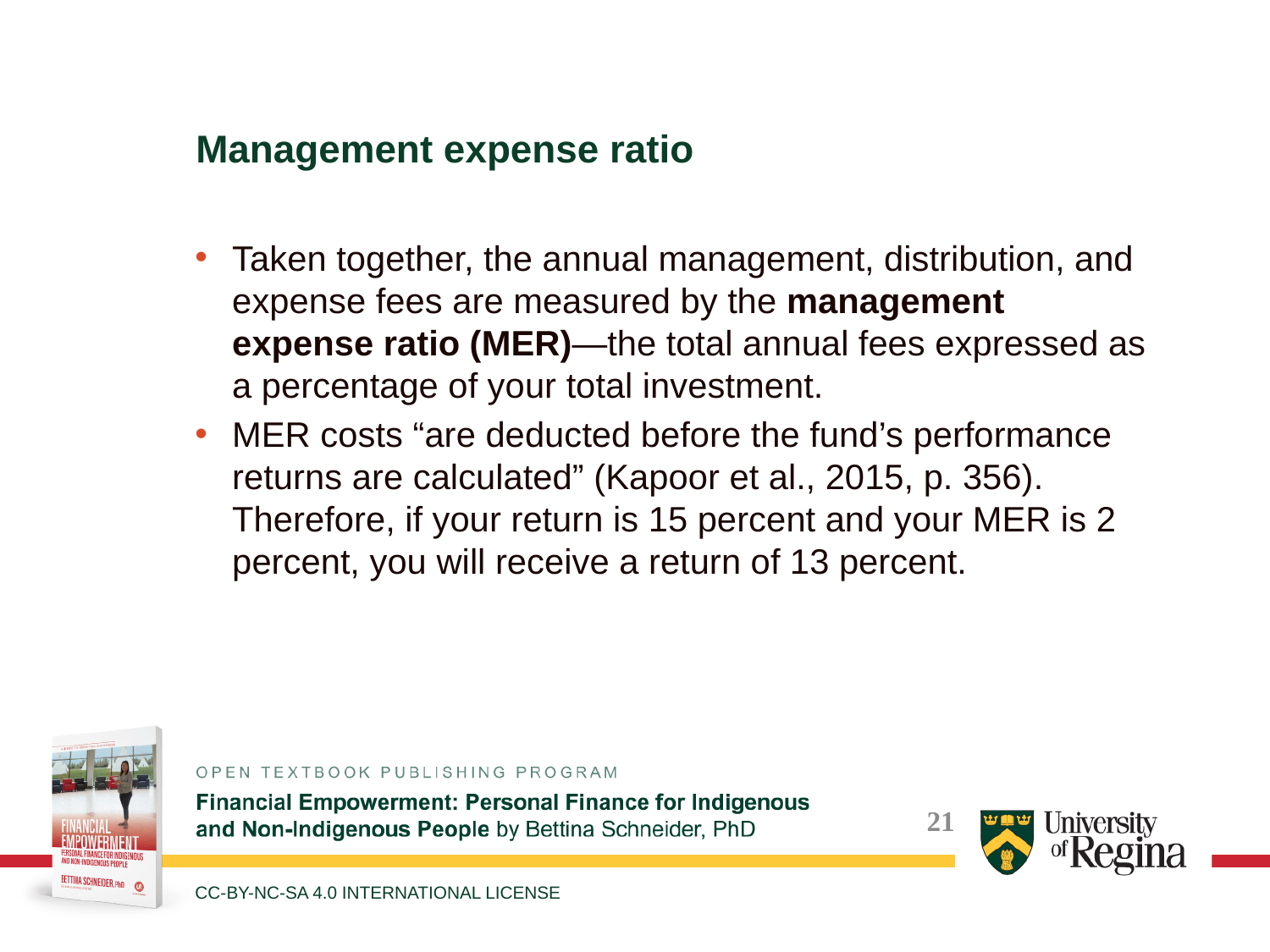

Management expense ratio
Taken together, the annual management, distribution, and expense fees are measured by the management expense ratio (MER)—the total annual fees expressed as a percentage of your total investment.
MER costs “are deducted before the fund’s performance returns are calculated” (Kapoor et al., 2015, p. 356). Therefore, if your return is 15 percent and your MER is 2 percent, you will receive a return of 13 percent.
CC-BY-NC-SA 4.0 INTERNATIONAL LICENSE